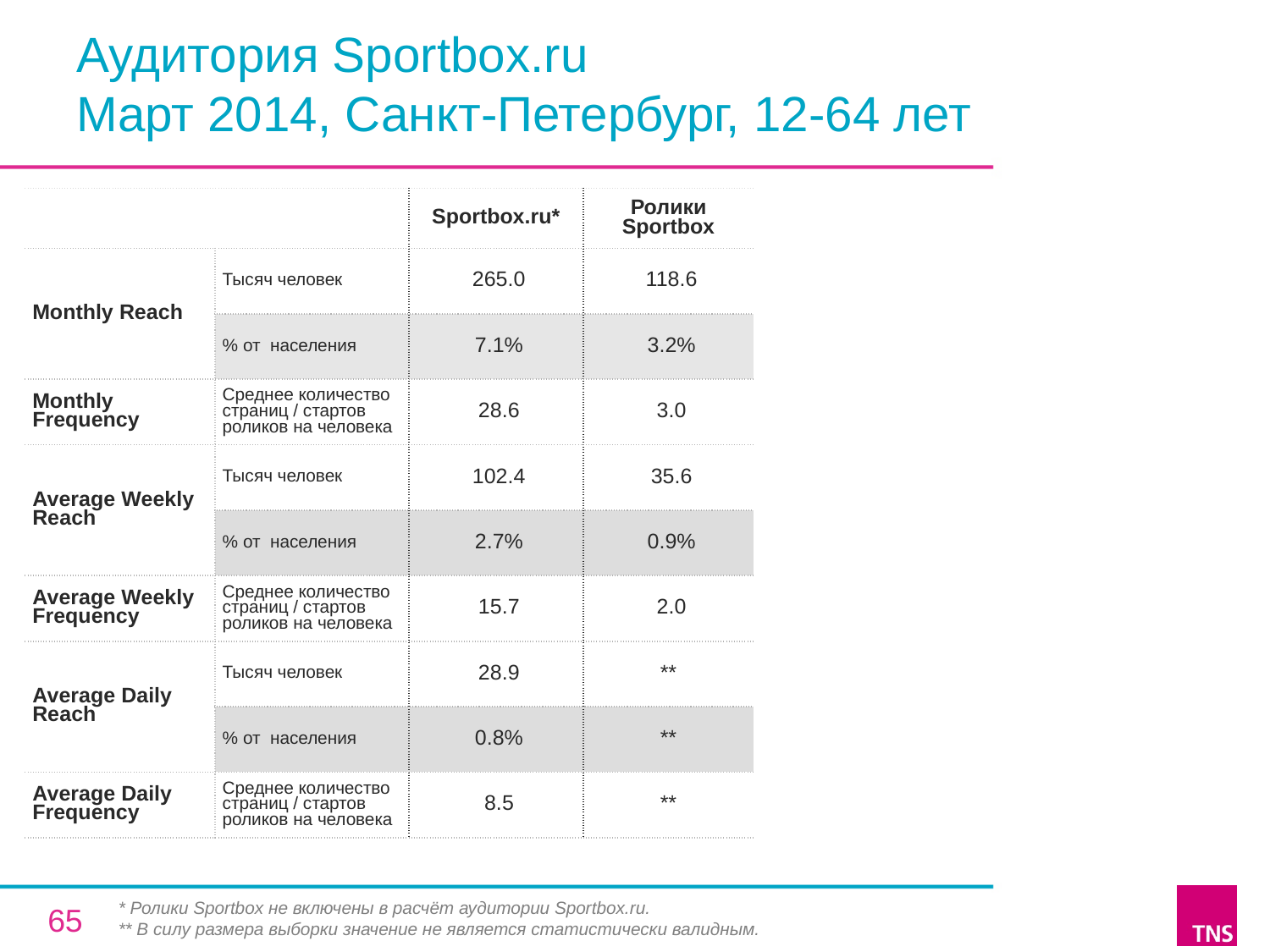

# Аудитория Sportbox.ru Март 2014, Санкт-Петербург, 12-64 лет
|  |  | Sportbox.ru\* | Ролики Sportbox |
| --- | --- | --- | --- |
| Monthly Reach | Тысяч человек | 265.0 | 118.6 |
|  | % от населения | 7.1% | 3.2% |
| Monthly Frequency | Среднее количество страниц / стартов роликов на человека | 28.6 | 3.0 |
| Average Weekly Reach | Тысяч человек | 102.4 | 35.6 |
|  | % от населения | 2.7% | 0.9% |
| Average Weekly Frequency | Среднее количество страниц / стартов роликов на человека | 15.7 | 2.0 |
| Average Daily Reach | Тысяч человек | 28.9 | \*\* |
|  | % от населения | 0.8% | \*\* |
| Average Daily Frequency | Среднее количество страниц / стартов роликов на человека | 8.5 | \*\* |
* Ролики Sportbox не включены в расчёт аудитории Sportbox.ru.
** В силу размера выборки значение не является статистически валидным.
65